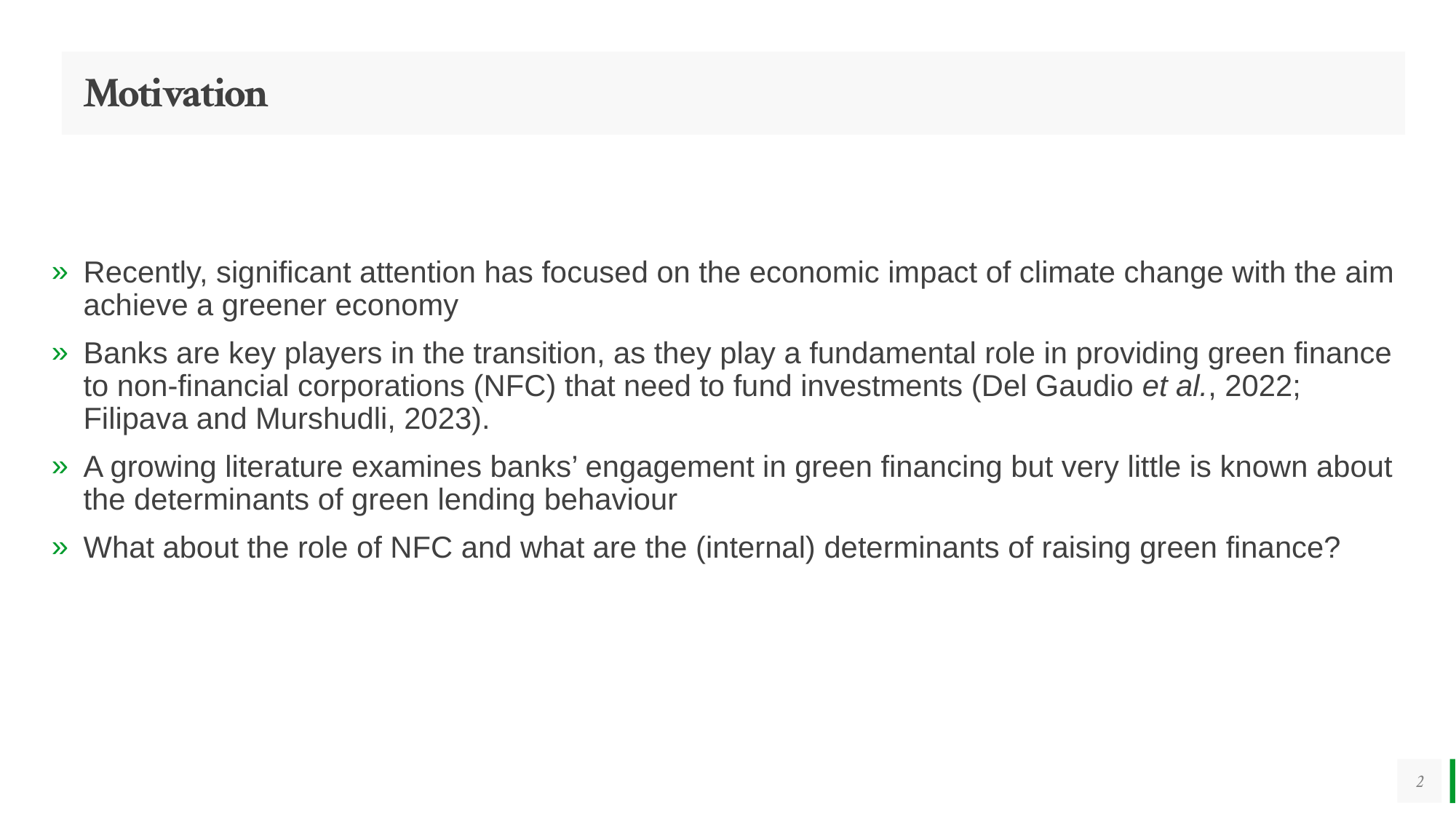

# Motivation

Recently, significant attention has focused on the economic impact of climate change with the aim  achieve a greener economy
Banks are key players in the transition, as they play a fundamental role in providing green finance to non-financial corporations (NFC) that need to fund investments (Del Gaudio et al., 2022; Filipava and Murshudli, 2023).
A growing literature examines banks’ engagement in green financing but very little is known about the determinants of green lending behaviour
What about the role of NFC and what are the (internal) determinants of raising green finance?

2